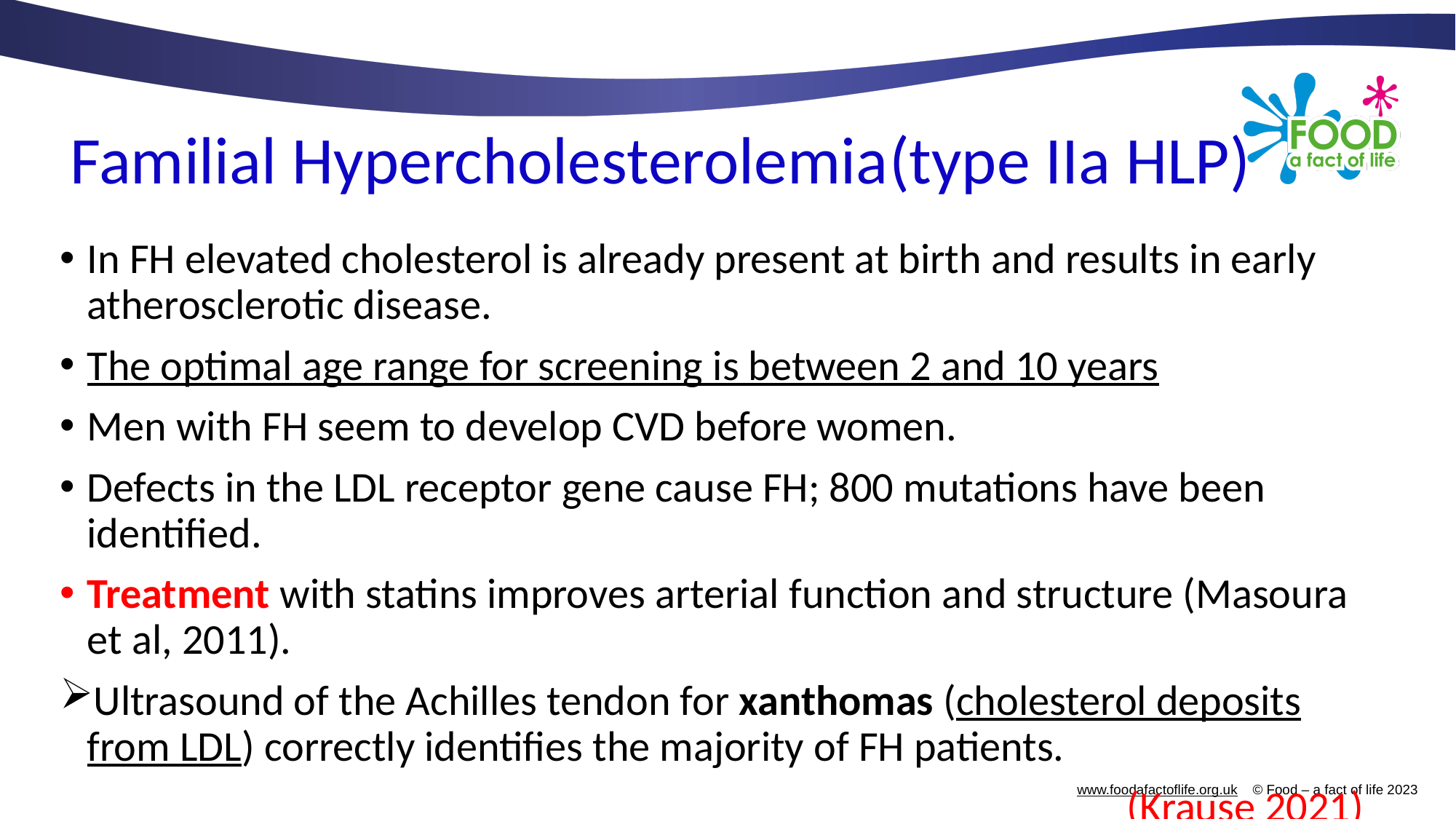

# Familial Hypercholesterolemia(type IIa HLP)
In FH elevated cholesterol is already present at birth and results in early atherosclerotic disease.
The optimal age range for screening is between 2 and 10 years
Men with FH seem to develop CVD before women.
Defects in the LDL receptor gene cause FH; 800 mutations have been identified.
Treatment with statins improves arterial function and structure (Masoura et al, 2011).
Ultrasound of the Achilles tendon for xanthomas (cholesterol deposits from LDL) correctly identifies the majority of FH patients.
(Krause 2021)